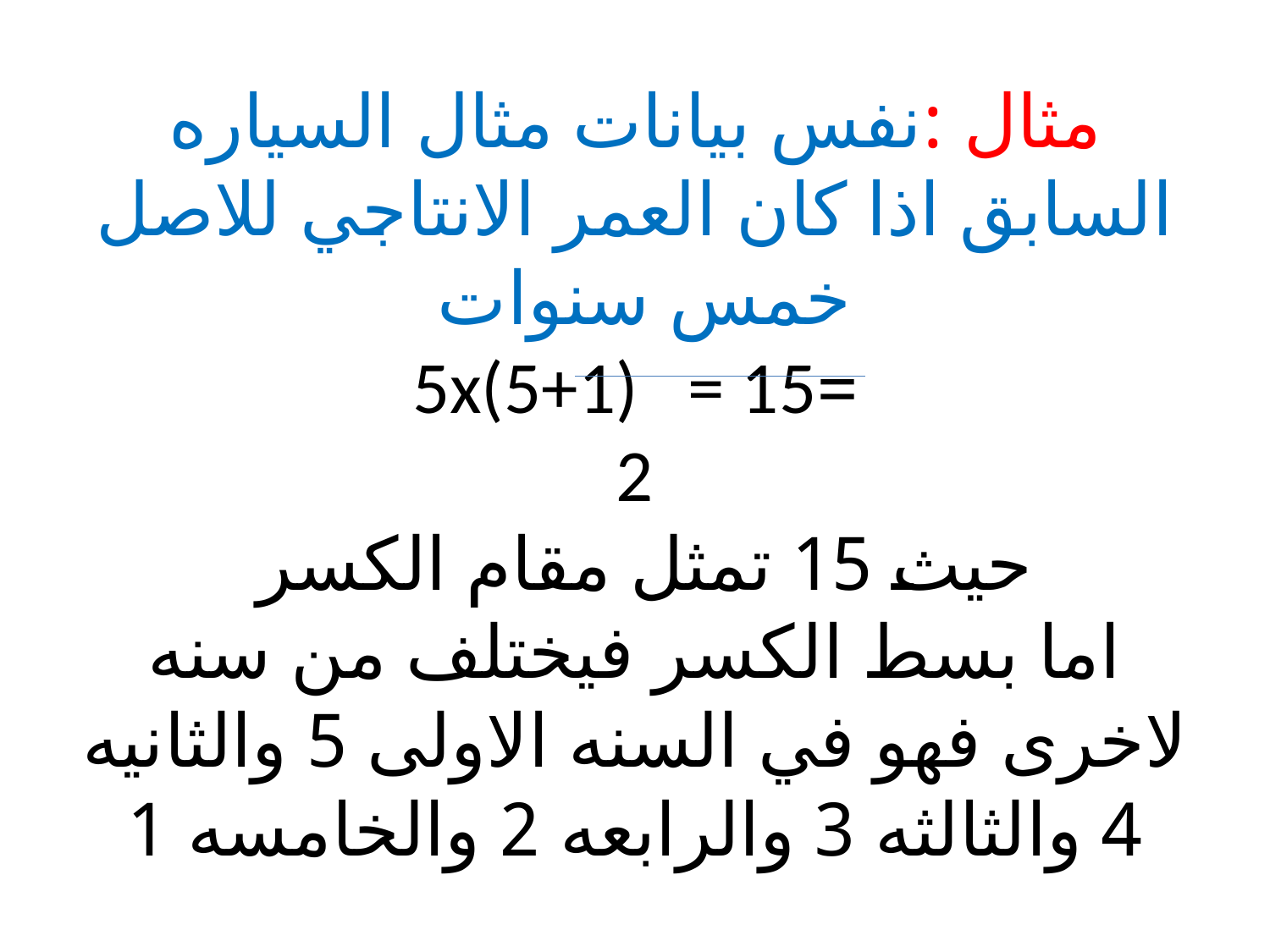

# مثال :نفس بيانات مثال السياره السابق اذا كان العمر الانتاجي للاصل خمس سنوات =5x(5+1)   = 15 2 حيث 15 تمثل مقام الكسر اما بسط الكسر فيختلف من سنه لاخرى فهو في السنه الاولى 5 والثانيه 4 والثالثه 3 والرابعه 2 والخامسه 1